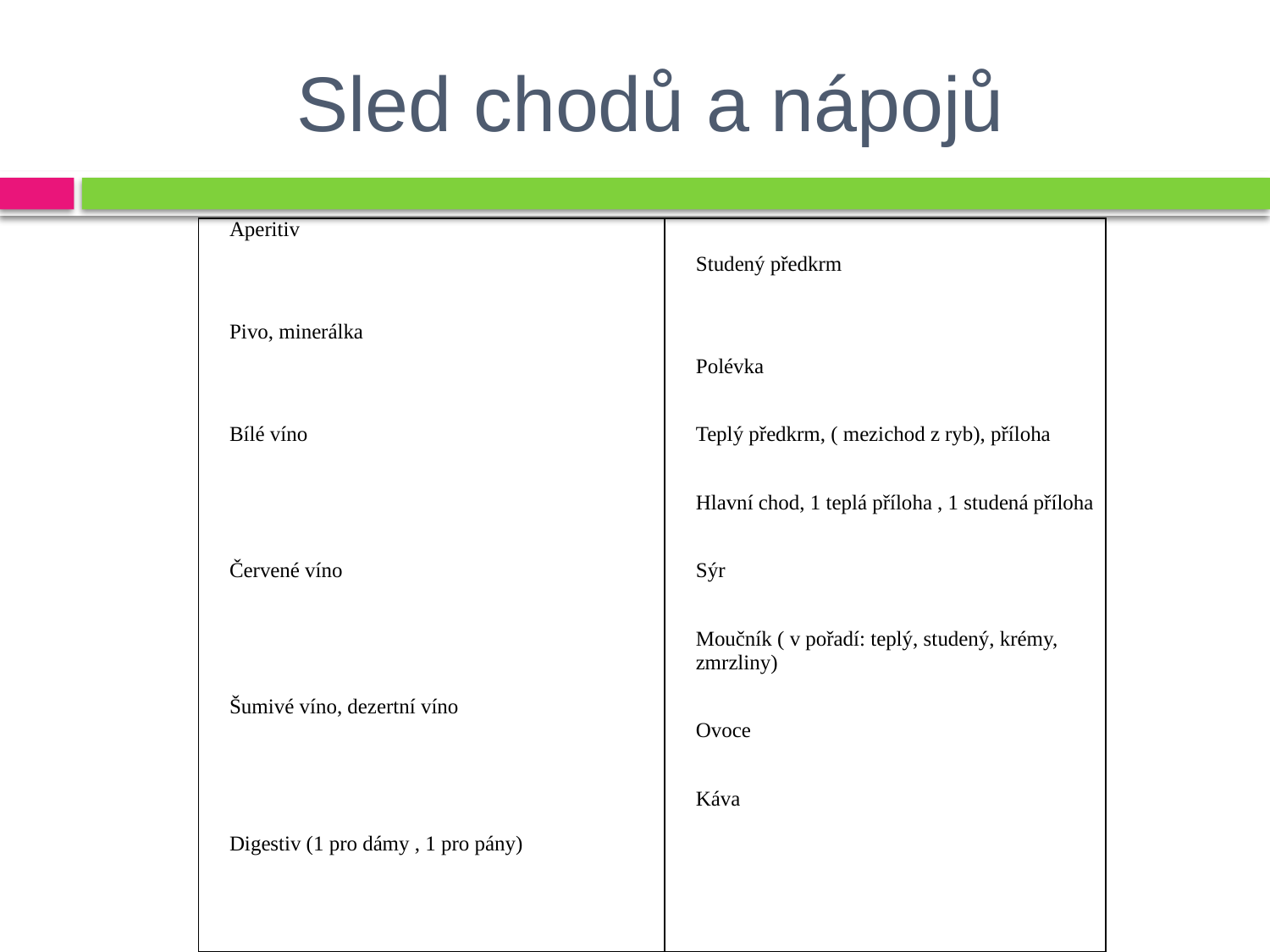

# Sled chodů a nápojů
| Aperitiv     Pivo, minerálka     Bílé víno       Červené víno       Šumivé víno, dezertní víno       Digestiv (1 pro dámy , 1 pro pány) | Studený předkrm     Polévka   Teplý předkrm, ( mezichod z ryb), příloha   Hlavní chod, 1 teplá příloha , 1 studená příloha   Sýr   Moučník ( v pořadí: teplý, studený, krémy, zmrzliny)   Ovoce   Káva |
| --- | --- |